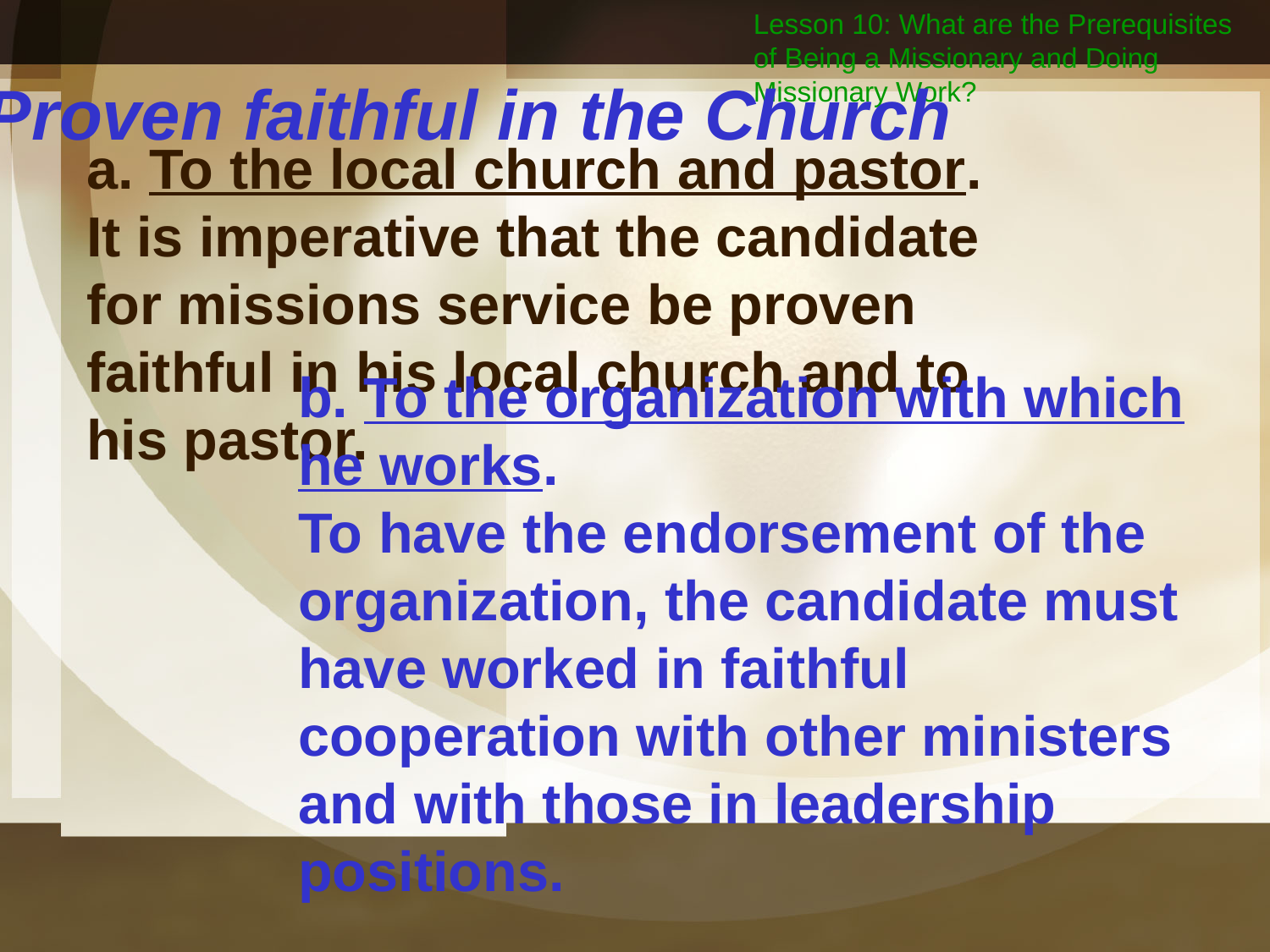

Lesson 10: What are the Prerequisites of Being a Missionary and Doing Missionary Work?
4. Proven faithful in the Church
a. To the local church and pastor.
It is imperative that the candidate for missions service be proven faithful in his local church and to his pastor.
b. To the organization with which he works.
To have the endorsement of the organization, the candidate must have worked in faithful cooperation with other ministers and with those in leadership positions.